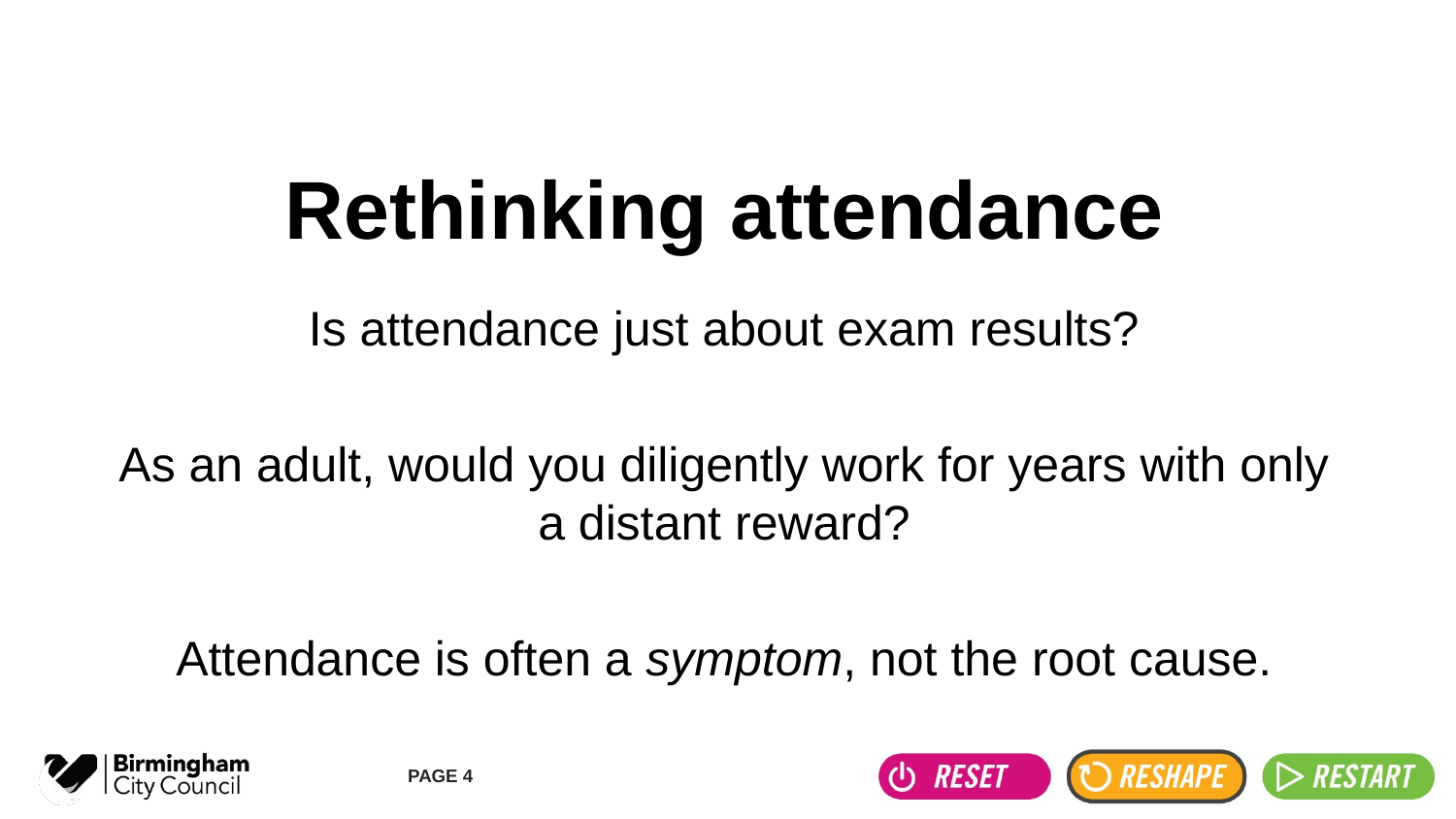

# Rethinking attendance
Is attendance just about exam results?

As an adult, would you diligently work for years with only a distant reward?

Attendance is often a symptom, not the root cause.